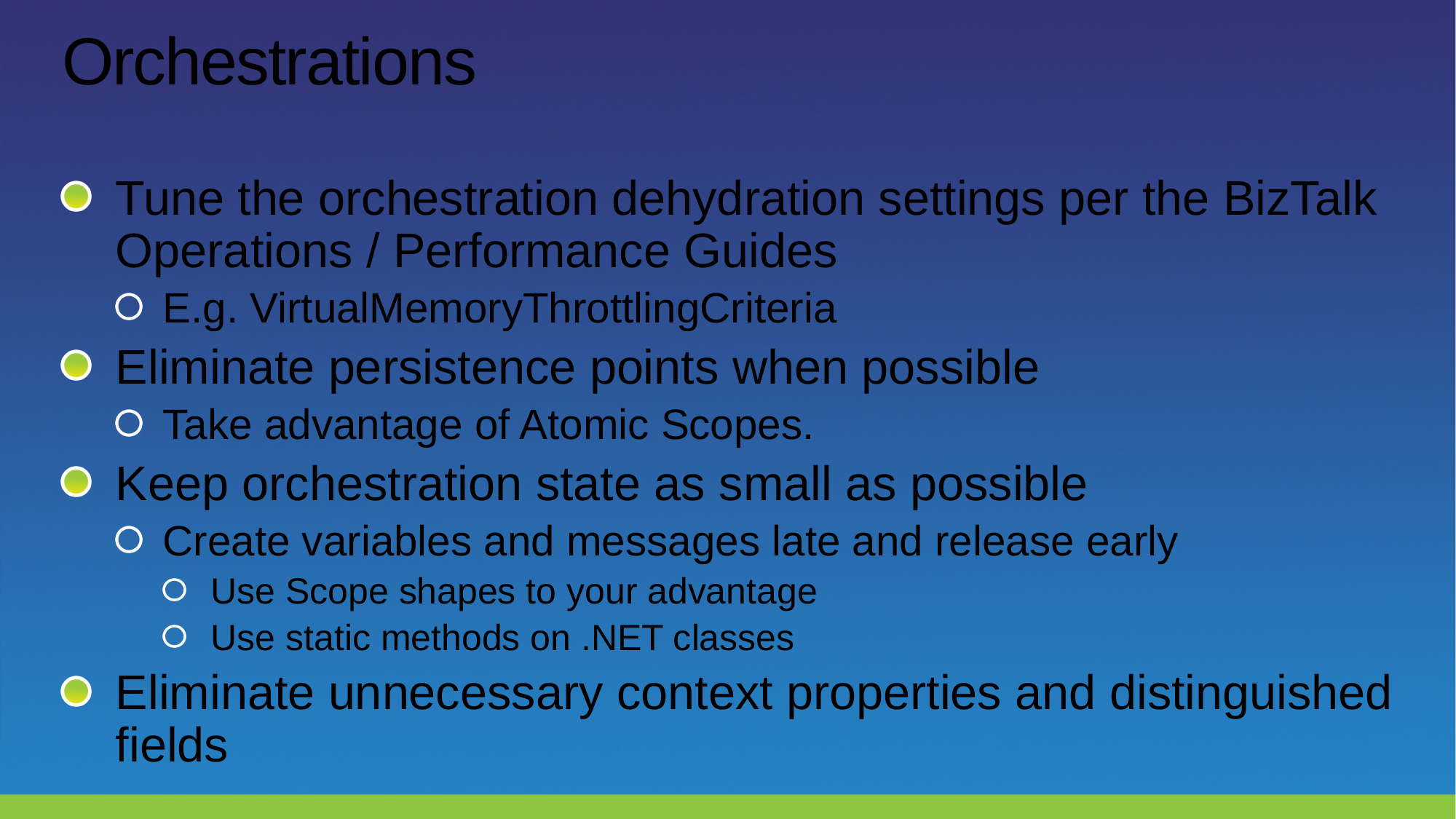

# Orchestrations
Tune the orchestration dehydration settings per the BizTalk Operations / Performance Guides
E.g. VirtualMemoryThrottlingCriteria
Eliminate persistence points when possible
Take advantage of Atomic Scopes.
Keep orchestration state as small as possible
Create variables and messages late and release early
Use Scope shapes to your advantage
Use static methods on .NET classes
Eliminate unnecessary context properties and distinguished fields